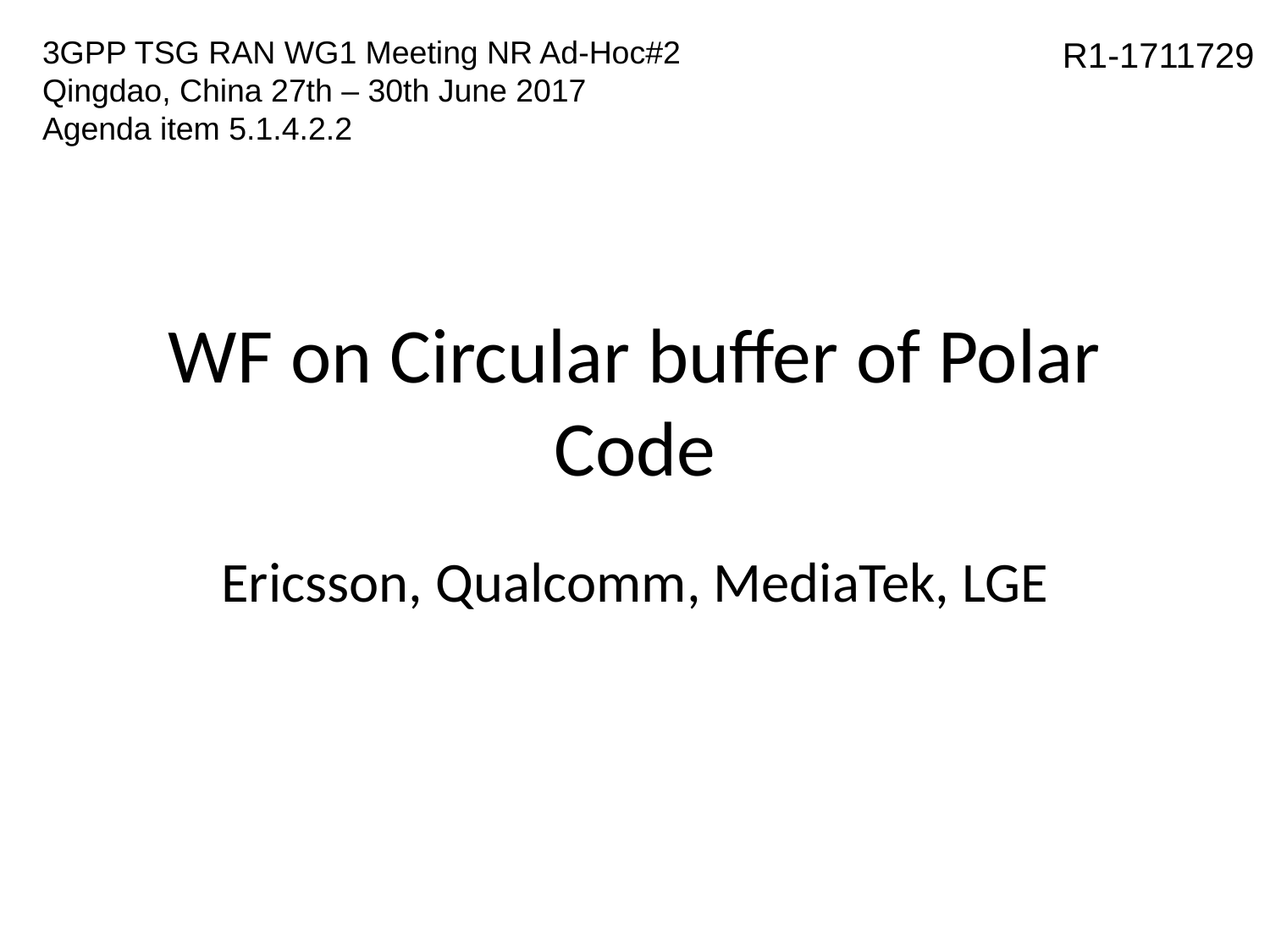

3GPP TSG RAN WG1 Meeting NR Ad-Hoc#2
Qingdao, China 27th – 30th June 2017
Agenda item 5.1.4.2.2
R1-1711729
# WF on Circular buffer of Polar Code
Ericsson, Qualcomm, MediaTek, LGE